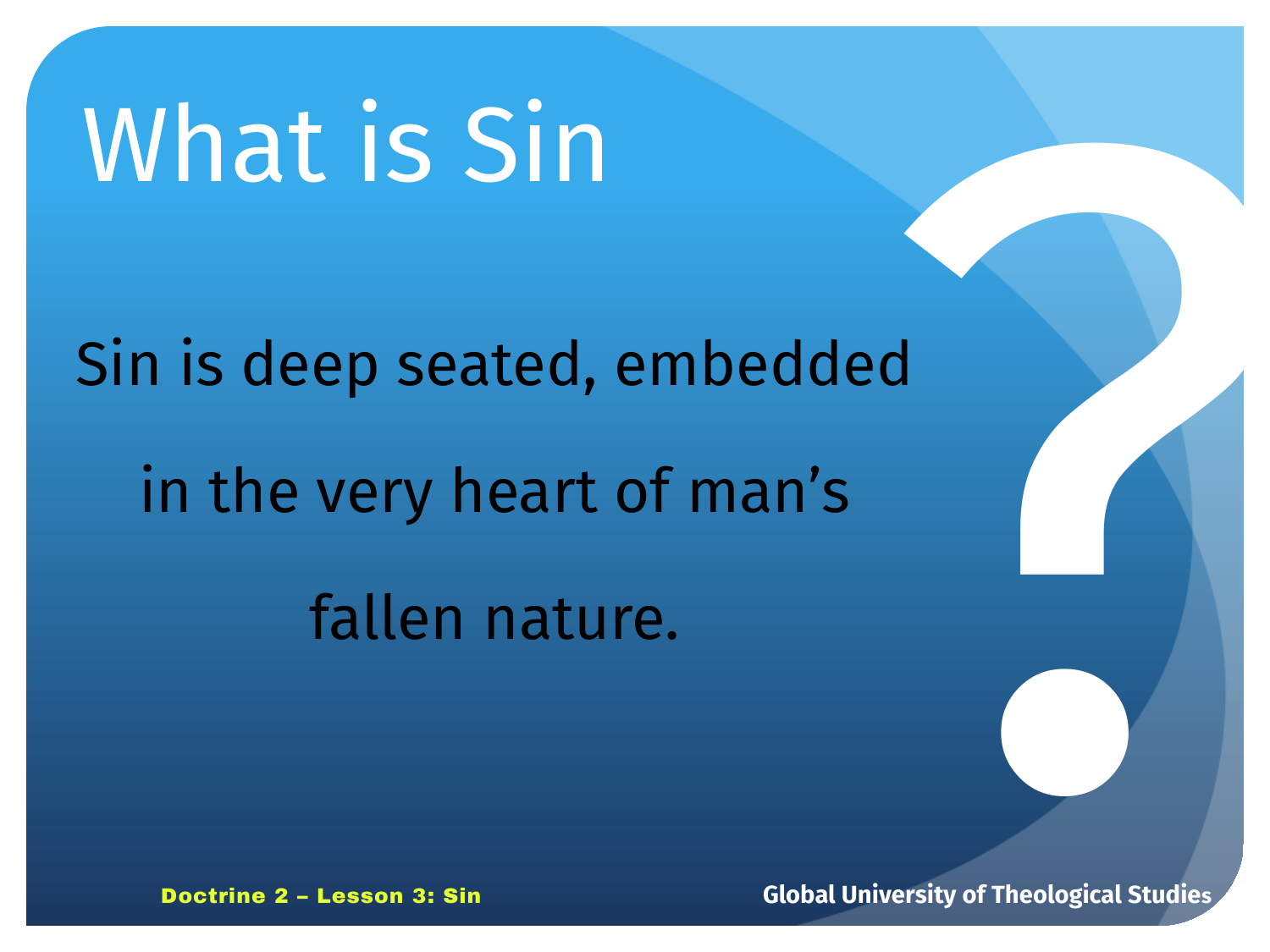

What is Sin
?

Sin is deep seated, embedded in the very heart of man’s fallen nature.
Doctrine 2 – Lesson 3: Sin                                     Global University of Theological Studies